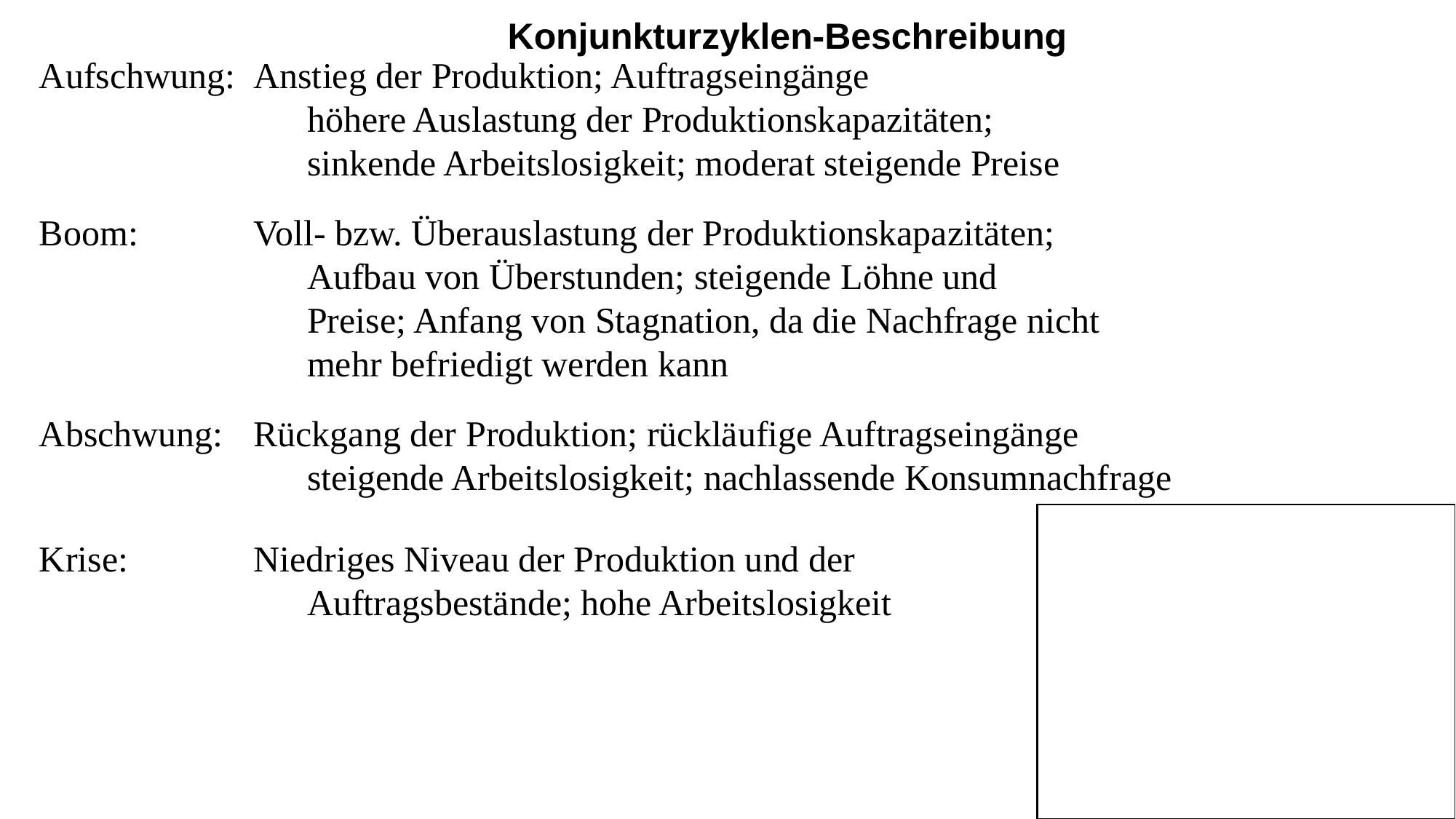

Konjunkturzyklen-Beschreibung
Aufschwung:	Anstieg der Produktion; Auftragseingänge
					höhere Auslastung der Produktionskapazitäten;
					sinkende Arbeitslosigkeit; moderat steigende Preise

Boom:			Voll- bzw. Überauslastung der Produktionskapazitäten;
					Aufbau von Überstunden; steigende Löhne und
					Preise; Anfang von Stagnation, da die Nachfrage nicht
					mehr befriedigt werden kann
Abschwung:	Rückgang der Produktion; rückläufige Auftragseingänge
					steigende Arbeitslosigkeit; nachlassende Konsumnachfrage

Krise:			Niedriges Niveau der Produktion und der
					Auftragsbestände; hohe Arbeitslosigkeit